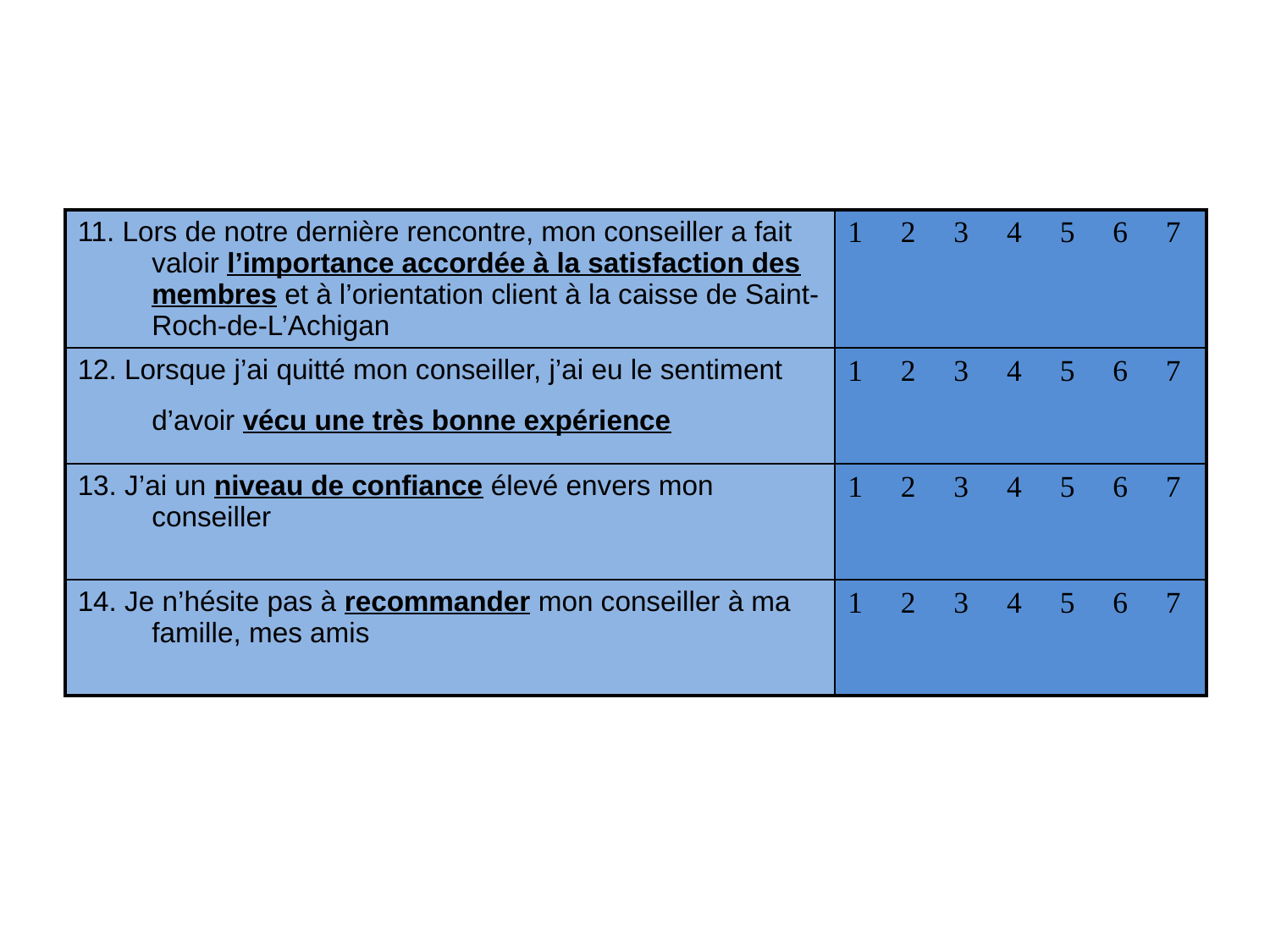

| 11. Lors de notre dernière rencontre, mon conseiller a fait valoir l’importance accordée à la satisfaction des membres et à l’orientation client à la caisse de Saint-Roch-de-L’Achigan | 1 2 3 4 5 6 7 |
| --- | --- |
| 12. Lorsque j’ai quitté mon conseiller, j’ai eu le sentiment d’avoir vécu une très bonne expérience | 1 2 3 4 5 6 7 |
| 13. J’ai un niveau de confiance élevé envers mon conseiller | 1 2 3 4 5 6 7 |
| 14. Je n’hésite pas à recommander mon conseiller à ma famille, mes amis | 1 2 3 4 5 6 7 |